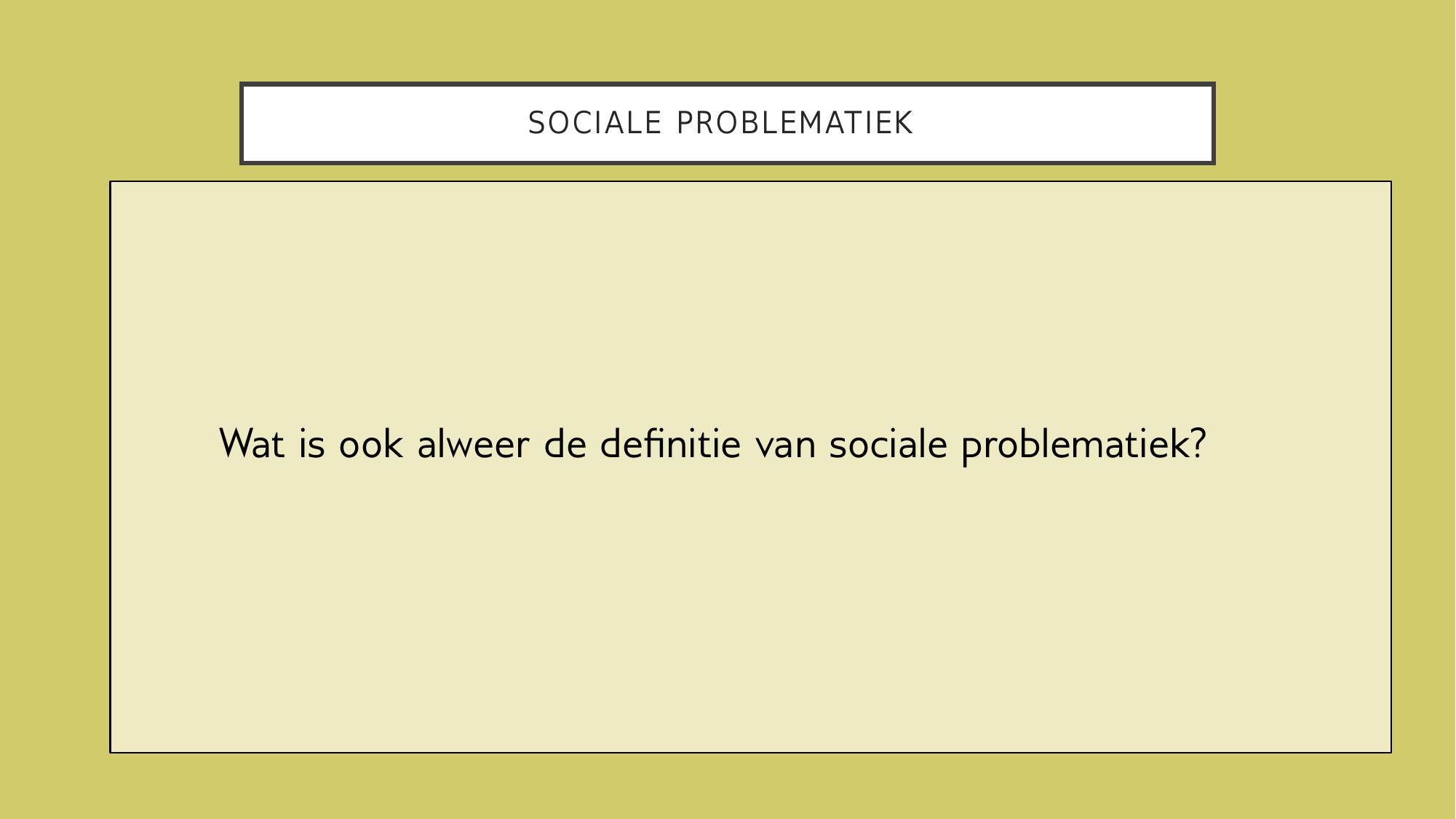

# Sociale problematiek

Wat is ook alweer de definitie van sociale problematiek?